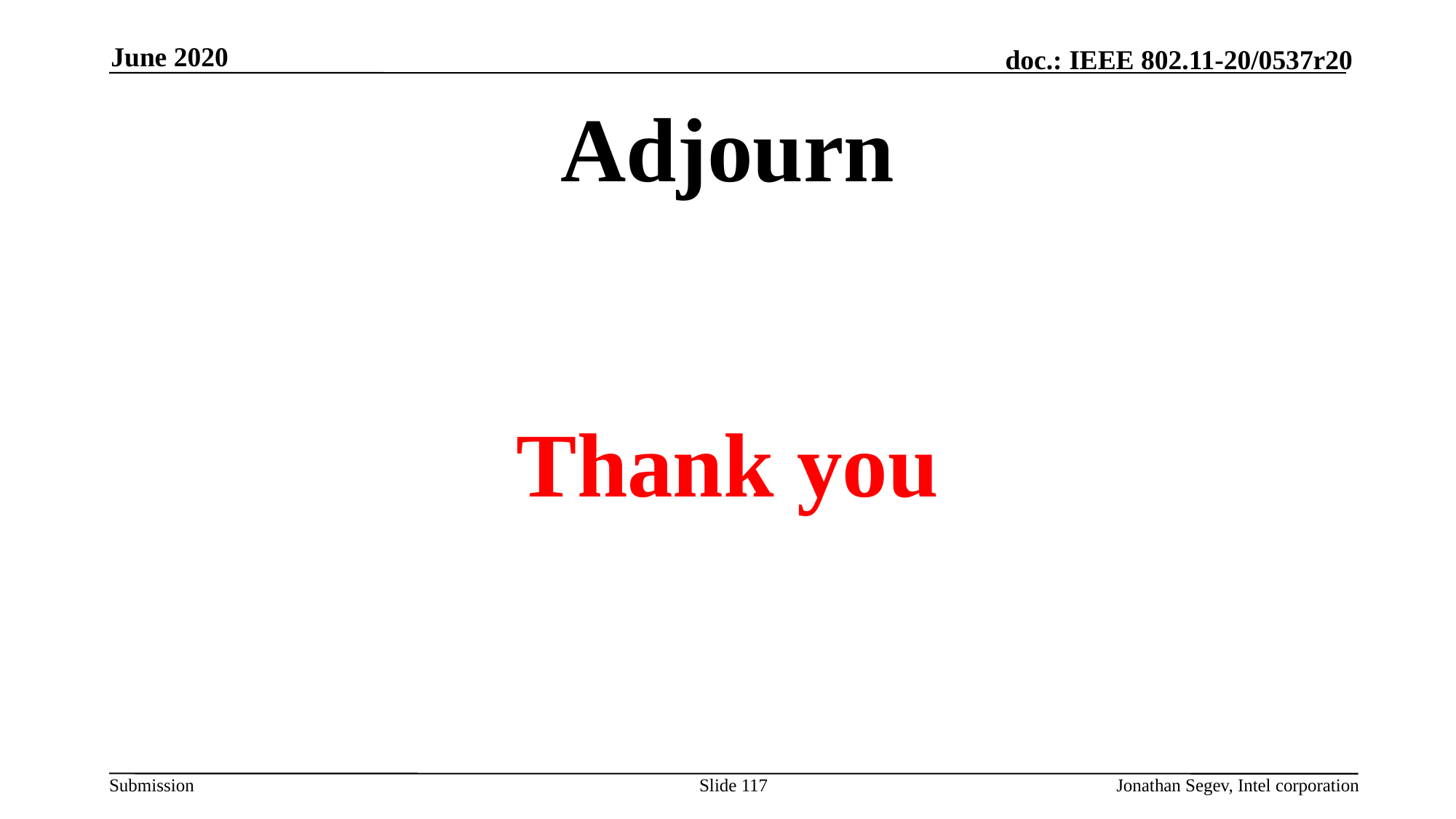

June 2020
# Adjourn

Thank you
Slide 117
Jonathan Segev, Intel corporation